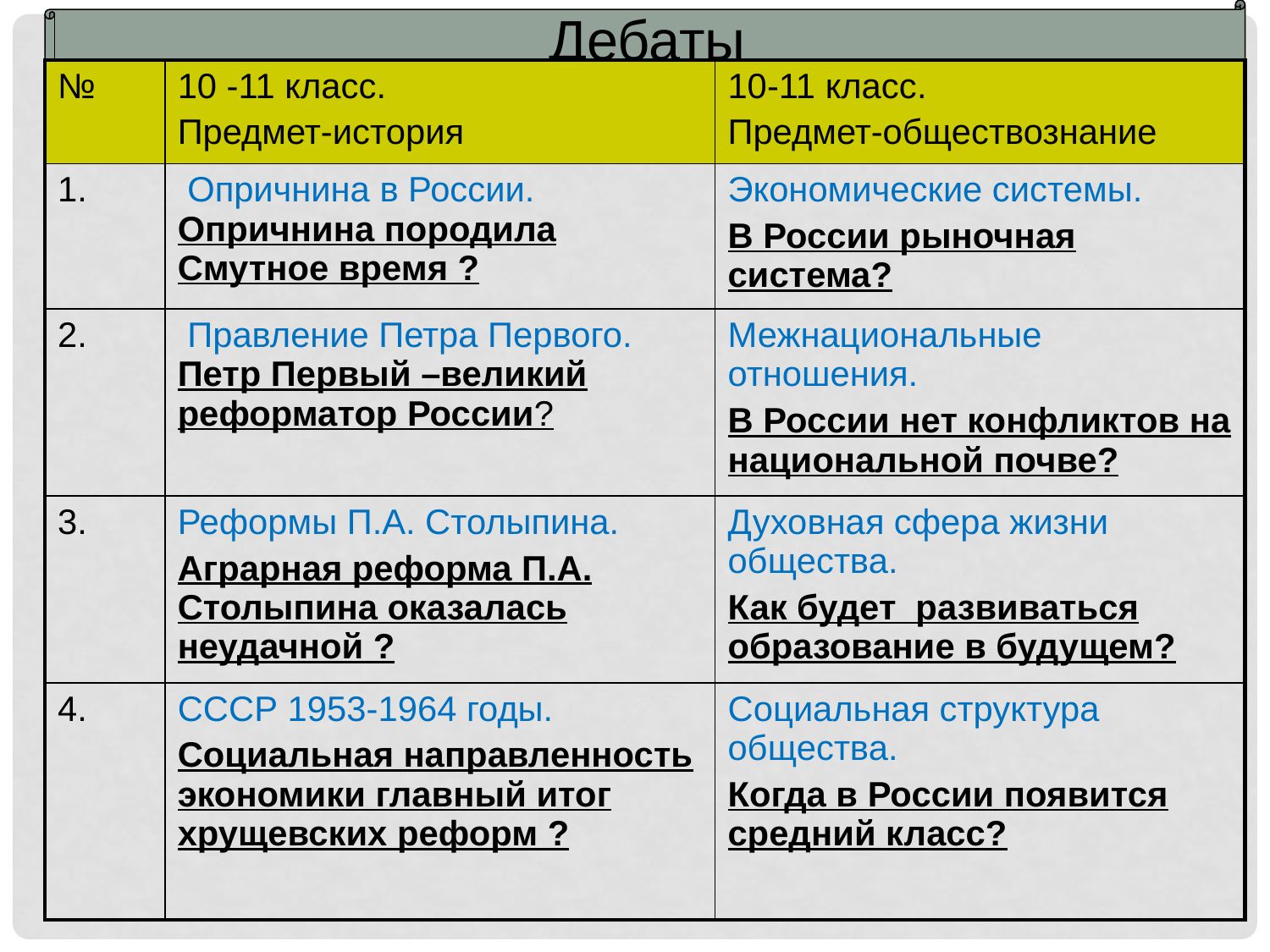

Дебаты
| № | 10 -11 класс. Предмет-история | 10-11 класс. Предмет-обществознание |
| --- | --- | --- |
| 1. | Опричнина в России. Опричнина породила Смутное время ? | Экономические системы. В России рыночная система? |
| 2. | Правление Петра Первого. Петр Первый –великий реформатор России? | Межнациональные отношения. В России нет конфликтов на национальной почве? |
| 3. | Реформы П.А. Столыпина. Аграрная реформа П.А. Столыпина оказалась неудачной ? | Духовная сфера жизни общества. Как будет развиваться образование в будущем? |
| 4. | СССР 1953-1964 годы. Социальная направленность экономики главный итог хрущевских реформ ? | Социальная структура общества. Когда в России появится средний класс? |